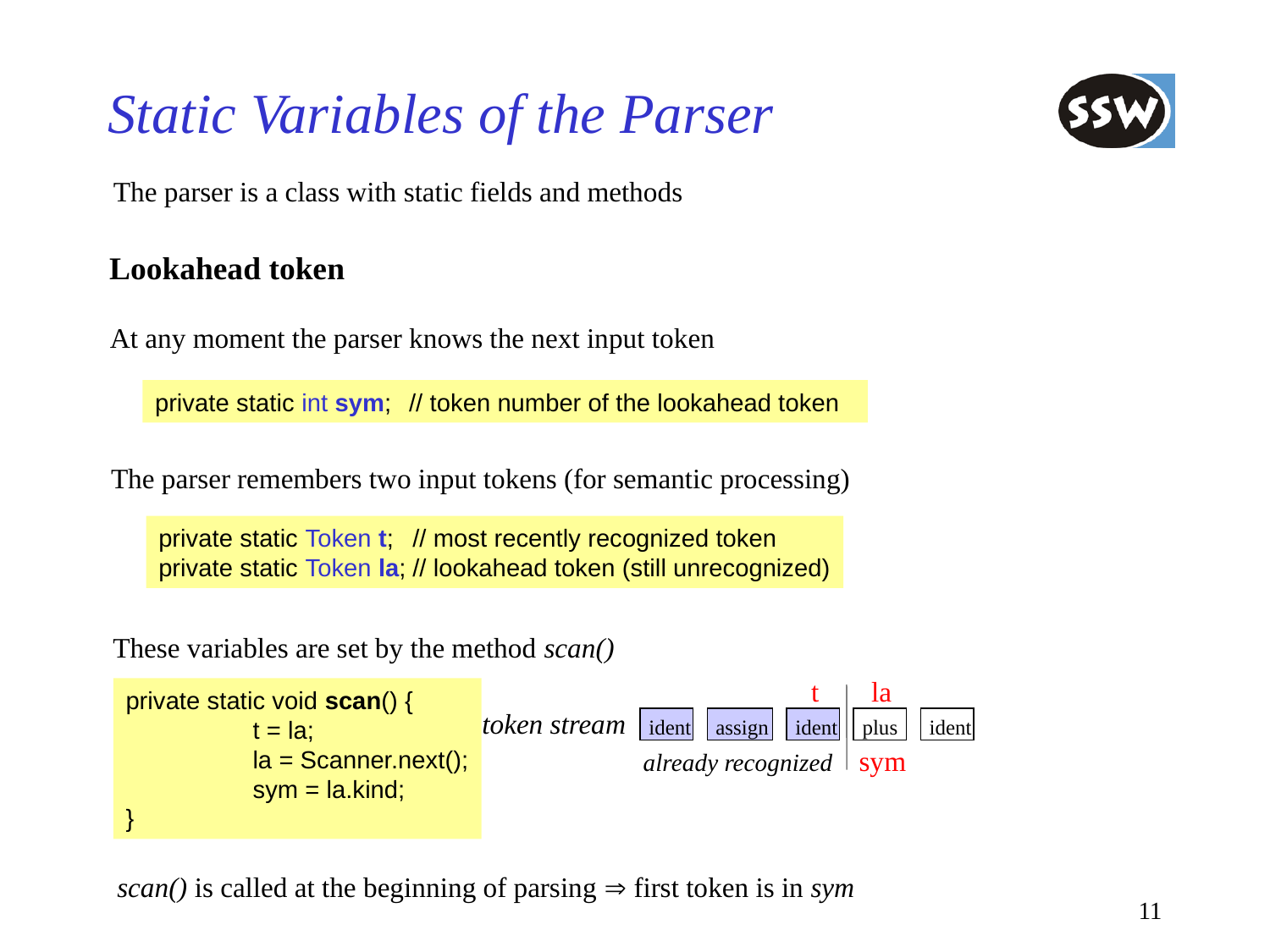

# Static Variables of the Parser
The parser is a class with static fields and methods
Lookahead token
At any moment the parser knows the next input token
private static int sym;	// token number of the lookahead token
The parser remembers two input tokens (for semantic processing)
private static Token t;	// most recently recognized token
private static Token la;	// lookahead token (still unrecognized)
These variables are set by the method scan()
t
la
private static void scan() {
	t = la;
	la = Scanner.next();
	sym = la.kind;
}

token stream

ident
assign
ident
plus
ident
sym
already recognized
scan() is called at the beginning of parsing ⇒ first token is in sym
11